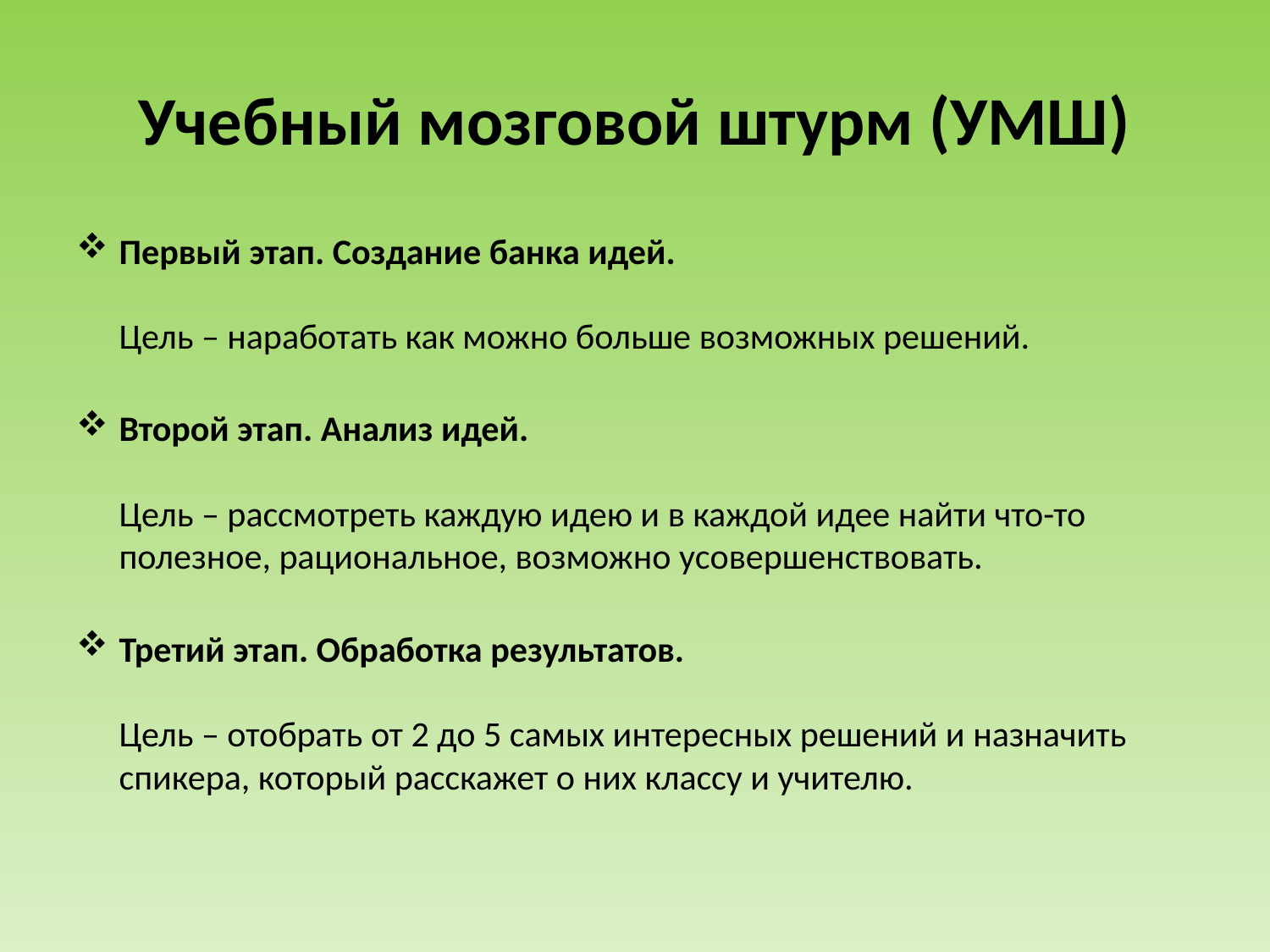

# Учебный мозговой штурм (УМШ)
Первый этап. Создание банка идей.
Цель – наработать как можно больше возможных решений.
Второй этап. Анализ идей.
Цель – рассмотреть каждую идею и в каждой идее найти что-то полезное, рациональное, возможно усовершенствовать.
Третий этап. Обработка результатов.
Цель – отобрать от 2 до 5 самых интересных решений и назначить спикера, который расскажет о них классу и учителю.